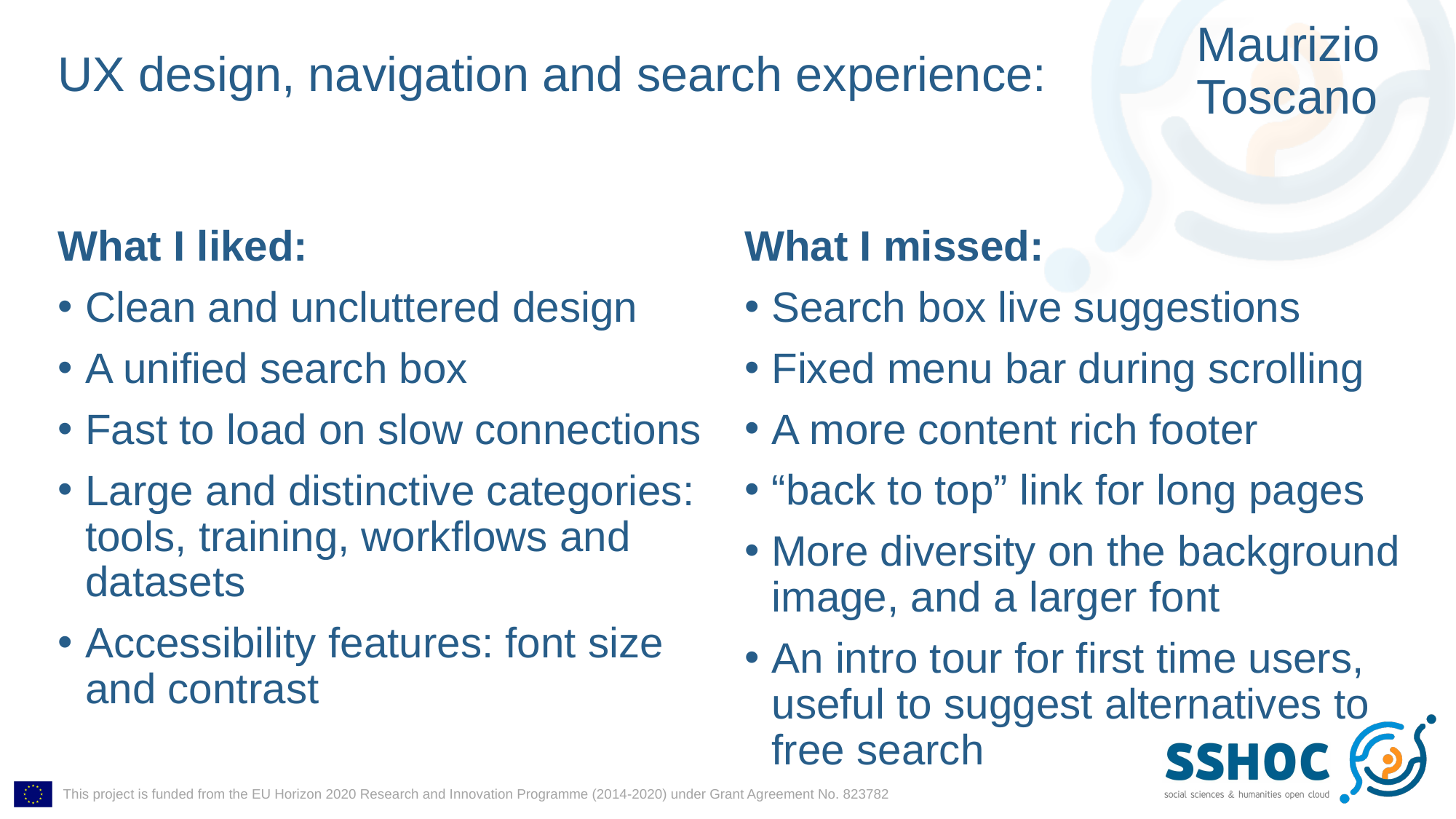

Maurizio Toscano
# UX design, navigation and search experience:
What I liked:
Clean and uncluttered design
A unified search box
Fast to load on slow connections
Large and distinctive categories: tools, training, workflows and datasets
Accessibility features: font size and contrast

What I missed:
Search box live suggestions
Fixed menu bar during scrolling
A more content rich footer
“back to top” link for long pages
More diversity on the background image, and a larger font
An intro tour for first time users, useful to suggest alternatives to free search